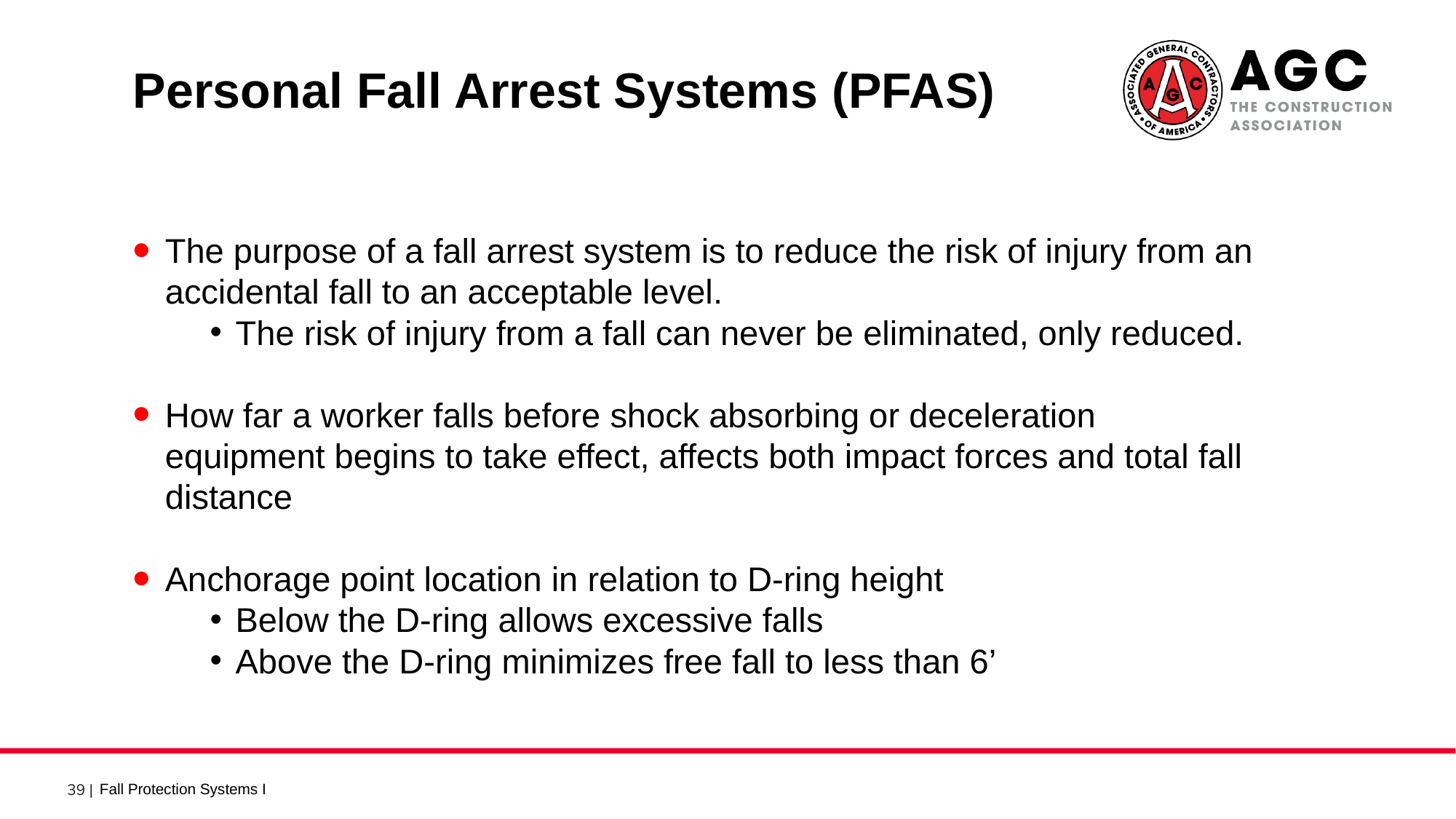

Personal Fall Arrest Systems (PFAS) 1
The purpose of a fall arrest system is to reduce the risk of injury from an accidental fall to an acceptable level.
The risk of injury from a fall can never be eliminated, only reduced.

How far a worker falls before shock absorbing or deceleration equipment begins to take effect, affects both impact forces and total fall distance

Anchorage point location in relation to D-ring height
Below the D-ring allows excessive falls
Above the D-ring minimizes free fall to less than 6’

Fall Protection Systems I